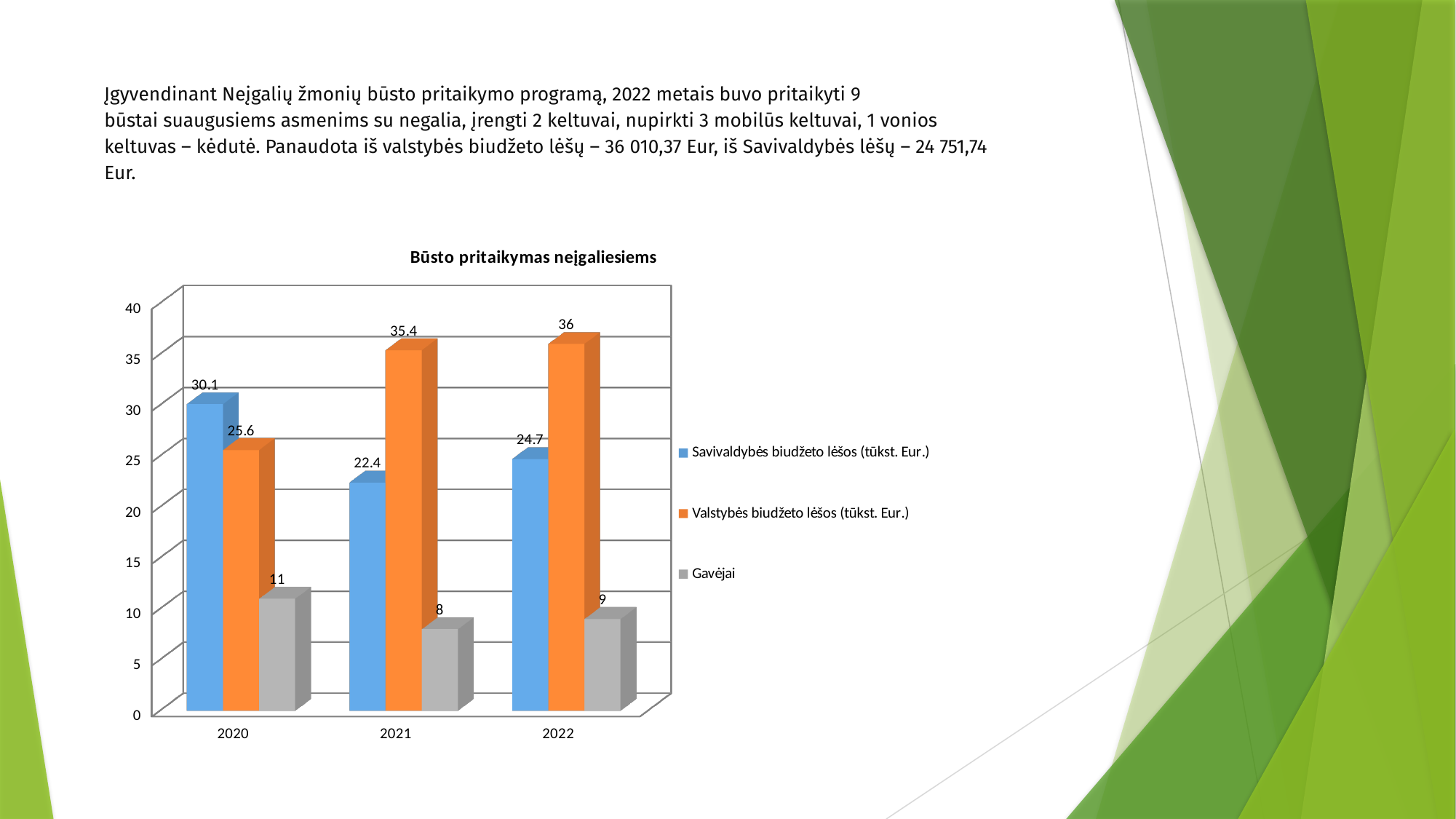

# Įgyvendinant Neįgalių žmonių būsto pritaikymo programą, 2022 metais buvo pritaikyti 9 būstai suaugusiems asmenims su negalia, įrengti 2 keltuvai, nupirkti 3 mobilūs keltuvai, 1 vonios keltuvas – kėdutė. Panaudota iš valstybės biudžeto lėšų – 36 010,37 Eur, iš Savivaldybės lėšų – 24 751,74 Eur.

[unsupported chart]